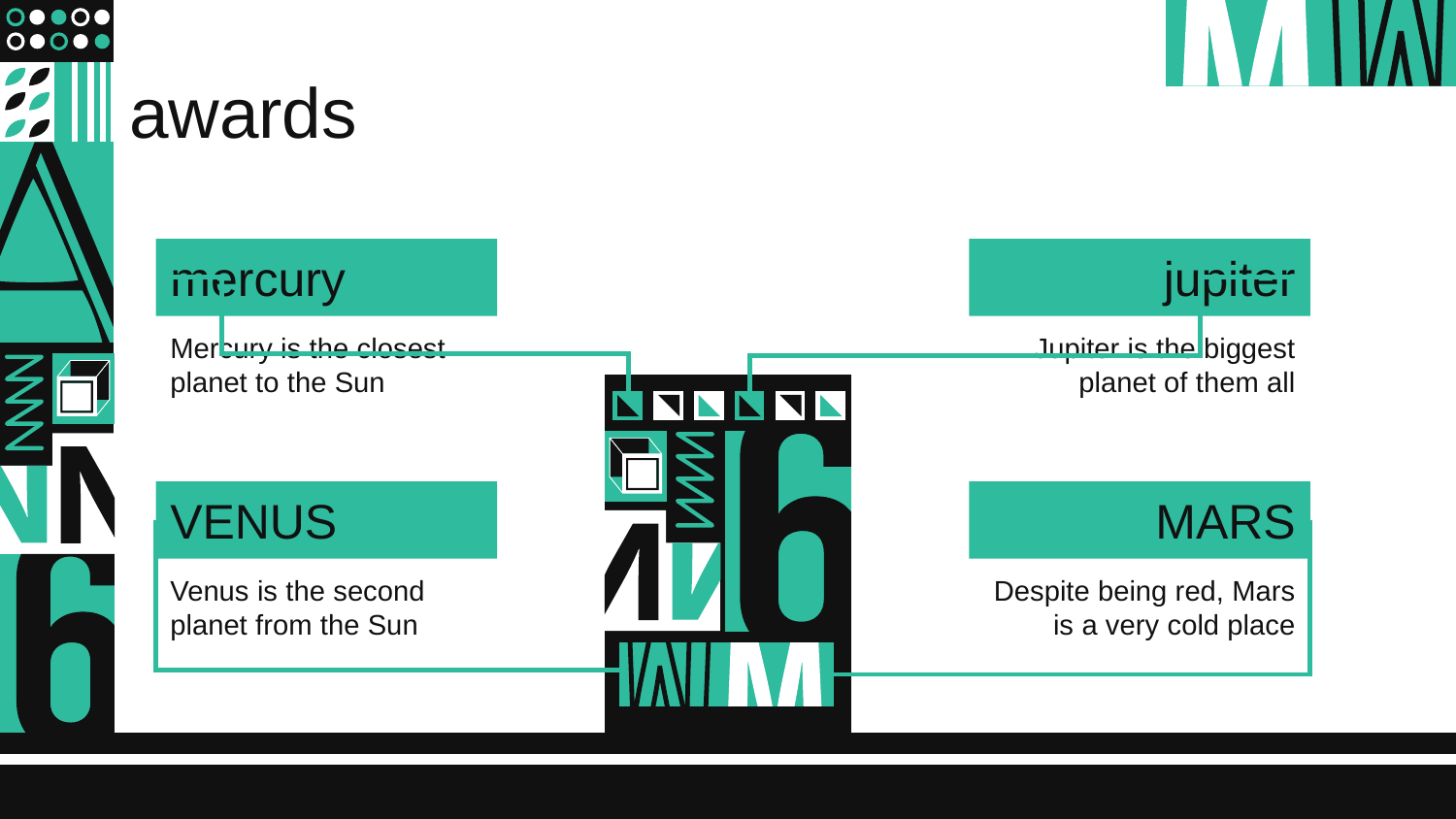

# awards
mercury
jupiter
Mercury is the closest planet to the Sun
Jupiter is the biggest planet of them all

VENUS
MARS
Venus is the second planet from the Sun
Despite being red, Mars is a very cold place